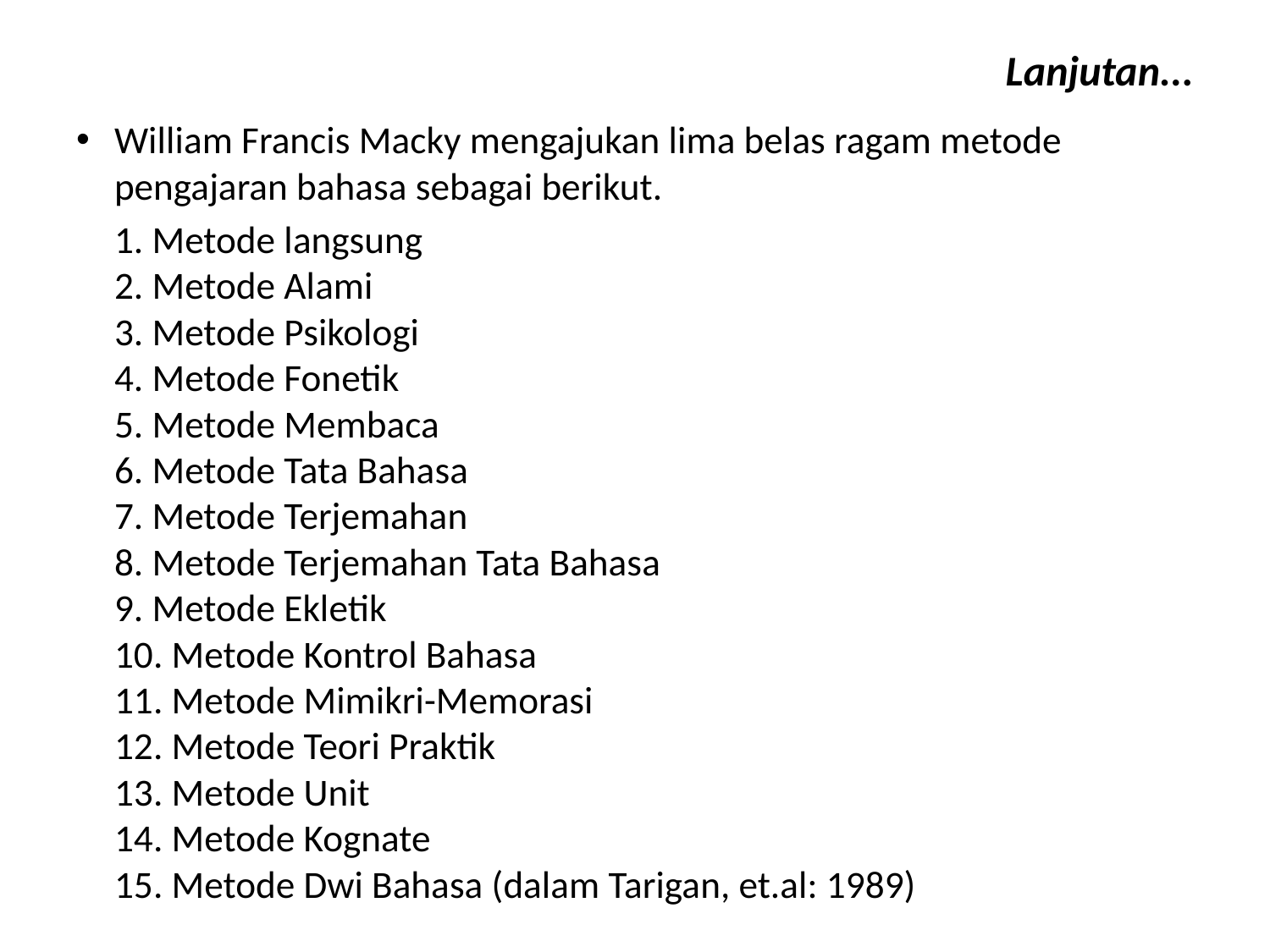

# Lanjutan...
William Francis Macky mengajukan lima belas ragam metode pengajaran bahasa sebagai berikut.
	1. Metode langsung
2. Metode Alami
3. Metode Psikologi
4. Metode Fonetik
5. Metode Membaca
6. Metode Tata Bahasa
7. Metode Terjemahan
8. Metode Terjemahan Tata Bahasa
9. Metode Ekletik
10. Metode Kontrol Bahasa
11. Metode Mimikri-Memorasi
12. Metode Teori Praktik
13. Metode Unit
14. Metode Kognate
15. Metode Dwi Bahasa (dalam Tarigan, et.al: 1989)